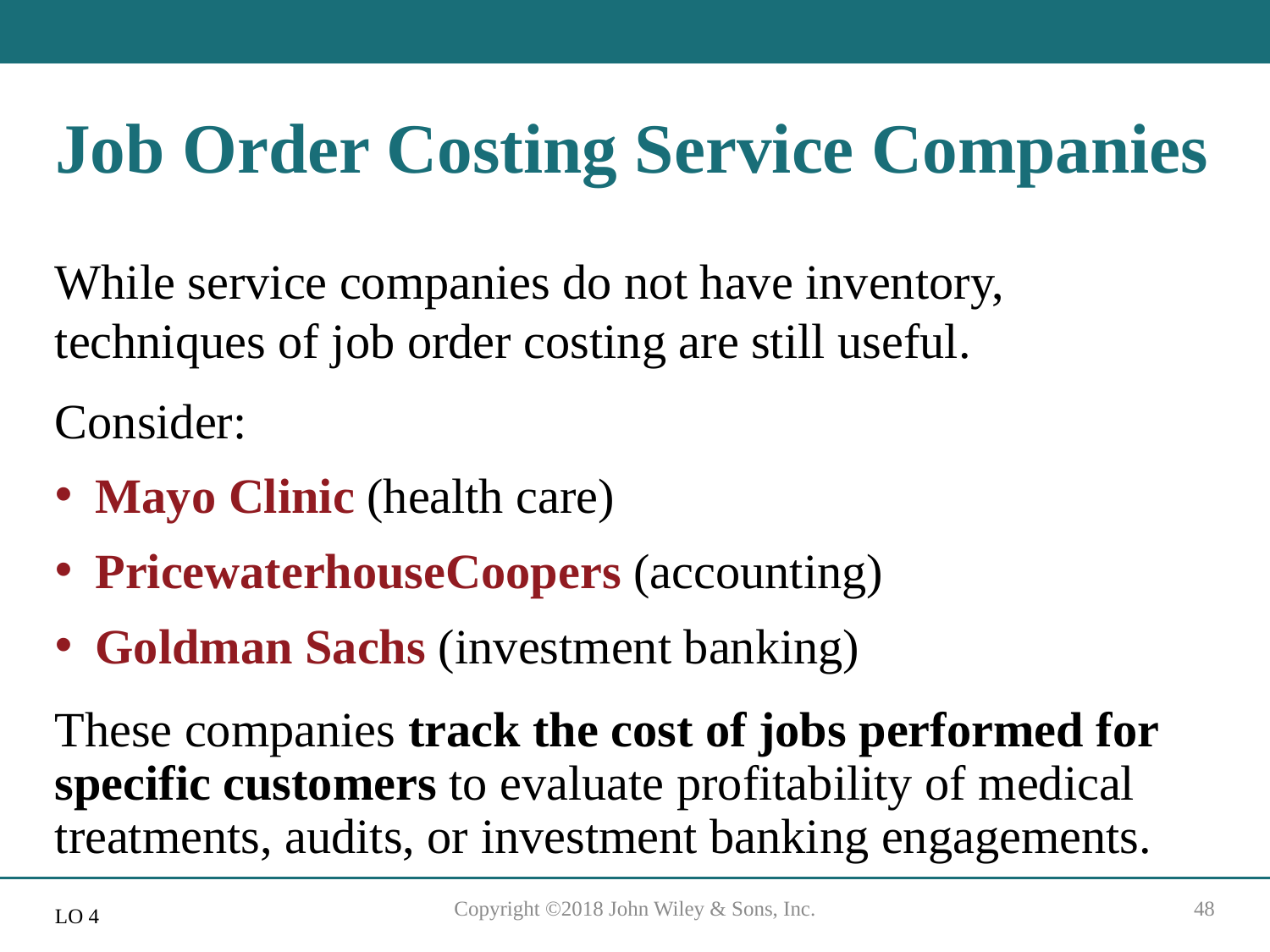

# Job Order Costing Service Companies
While service companies do not have inventory, techniques of job order costing are still useful.
Consider:
Mayo Clinic (health care)
PricewaterhouseCoopers (accounting)
Goldman Sachs (investment banking)
These companies track the cost of jobs performed for specific customers to evaluate profitability of medical treatments, audits, or investment banking engagements.
Copyright ©2018 John Wiley & Sons, Inc.
48
L O 4